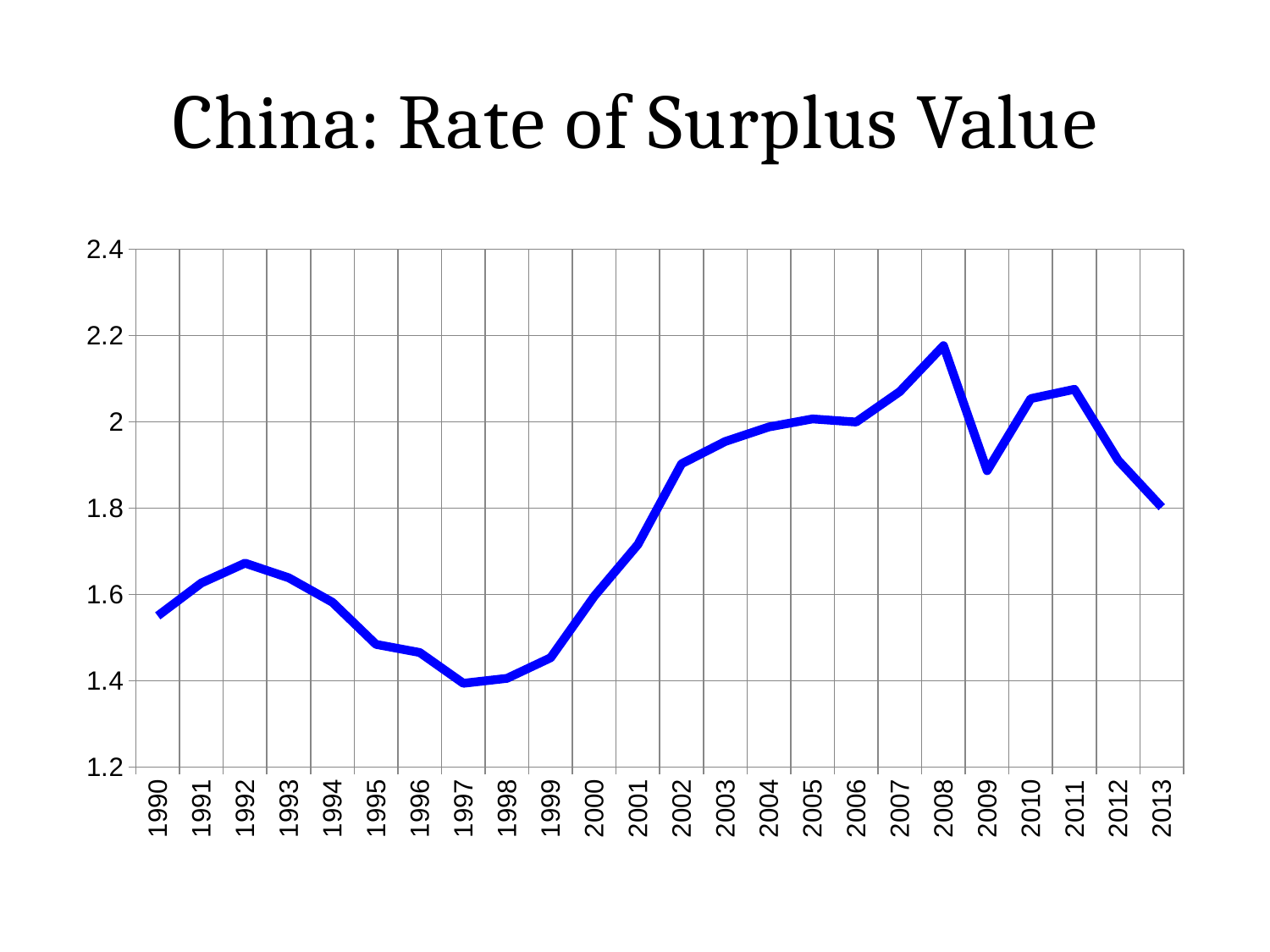

# China: Rate of Surplus Value

### Chart

| Category | rate of surplus value, enterprise |
|---|---|
| 1990.0 | 1.550269289139994 |
| 1991.0 | 1.626491734122255 |
| 1992.0 | 1.672513928117165 |
| 1993.0 | 1.63849267884469 |
| 1994.0 | 1.581864058006698 |
| 1995.0 | 1.484329895086467 |
| 1996.0 | 1.465420698988895 |
| 1997.0 | 1.394073232367633 |
| 1998.0 | 1.405562315798516 |
| 1999.0 | 1.453267175492899 |
| 2000.0 | 1.595941088050906 |
| 2001.0 | 1.715608240229918 |
| 2002.0 | 1.902703813812753 |
| 2003.0 | 1.954427344113175 |
| 2004.0 | 1.988147837964816 |
| 2005.0 | 2.006688645589676 |
| 2006.0 | 1.999547115467269 |
| 2007.0 | 2.070035705412997 |
| 2008.0 | 2.176468501004076 |
| 2009.0 | 1.886799179845667 |
| 2010.0 | 2.053735522343289 |
| 2011.0 | 2.075380421419708 |
| 2012.0 | 1.910958740624344 |
| 2013.0 | 1.802152223000068 |